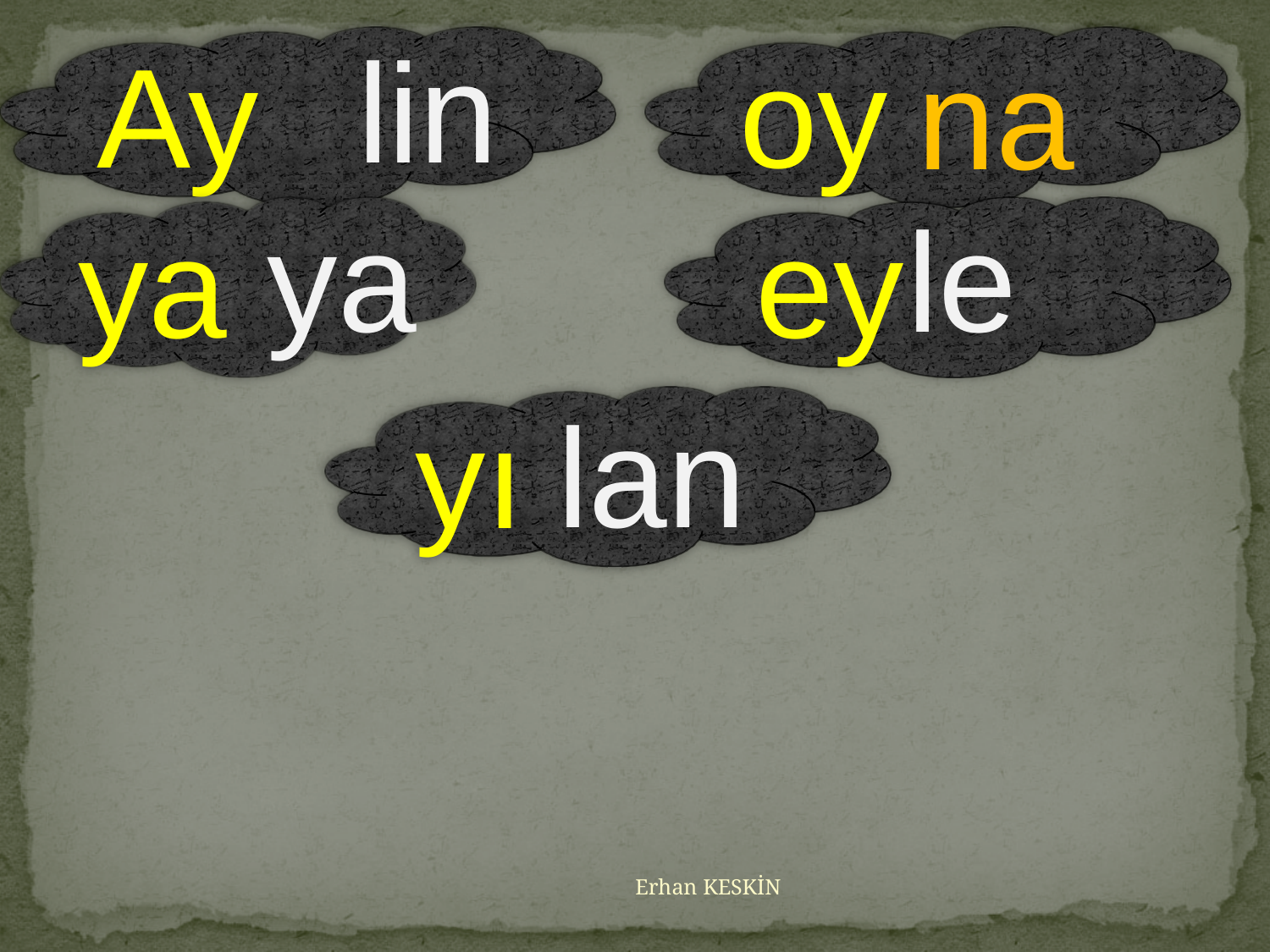

Ay
lin
oy
na
ya
ya
ey
le
yı
lan
Erhan KESKİN